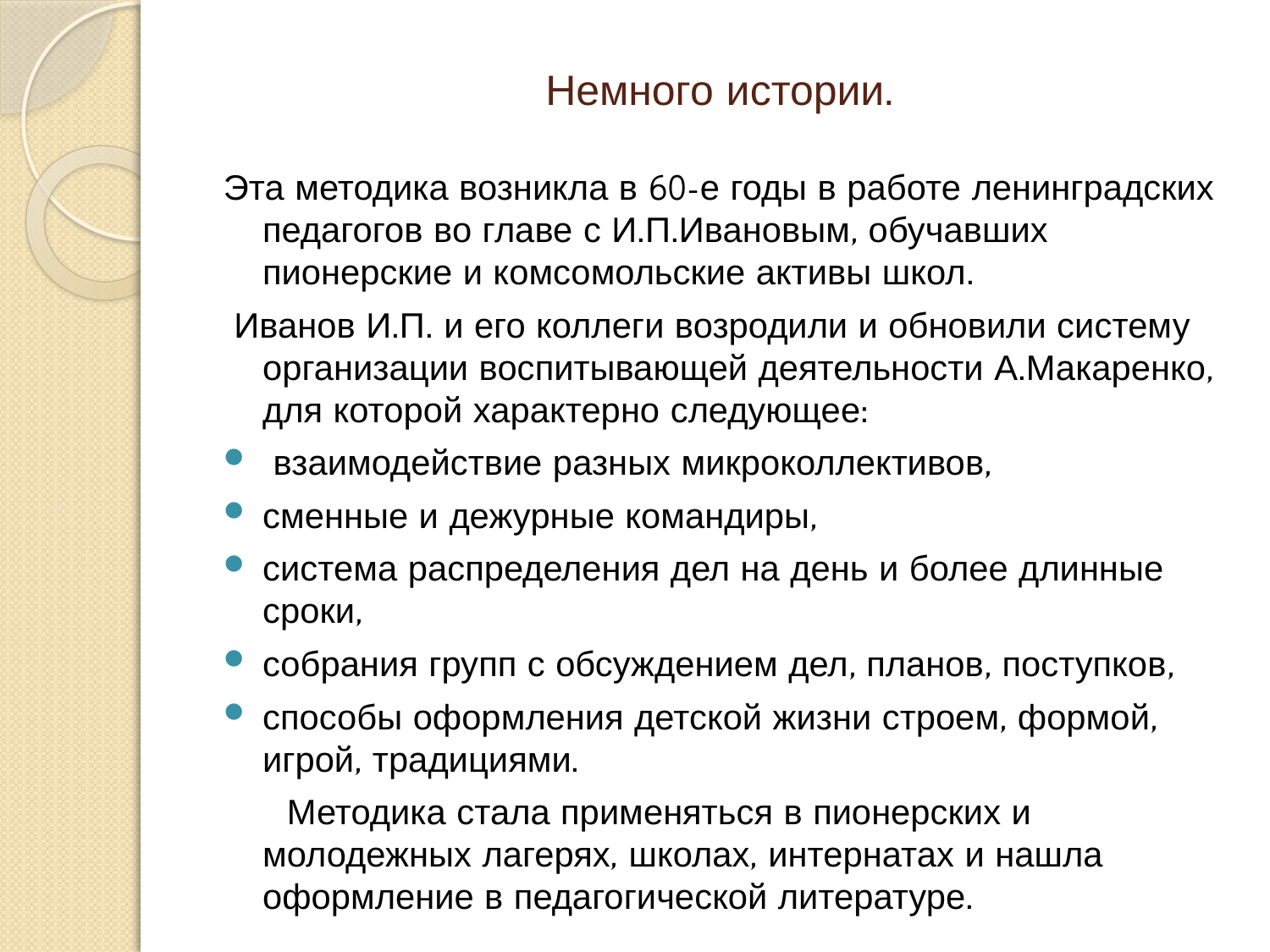

# Немного истории.
Эта методика возникла в 60-е годы в работе ленинградских педагогов во главе с И.П.Ивановым, обучавших пионерские и комсомольские активы школ.
 Иванов И.П. и его коллеги возродили и обновили систему организации воспитывающей деятельности А.Макаренко, для которой характерно следующее:
 взаимодействие разных микроколлективов,
сменные и дежурные командиры,
система распределения дел на день и более длинные сроки,
собрания групп с обсуждением дел, планов, поступков,
способы оформления детской жизни строем, формой, игрой, традициями.
      Методика стала применяться в пионерских и молодежных лагерях, школах, интернатах и нашла оформление в педагогической литературе.